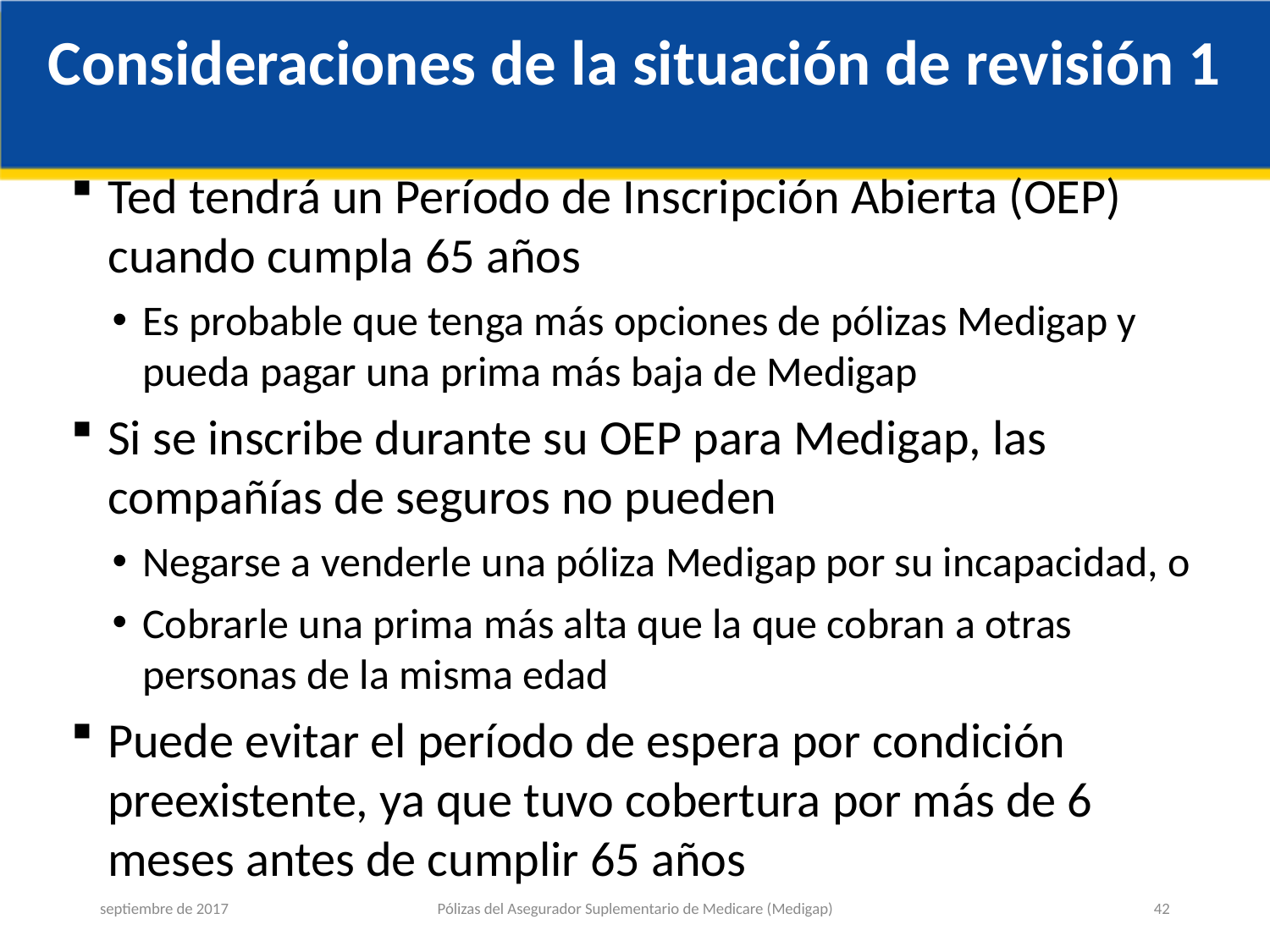

# Consideraciones de la situación de revisión 1
Ted tendrá un Período de Inscripción Abierta (OEP) cuando cumpla 65 años
Es probable que tenga más opciones de pólizas Medigap y pueda pagar una prima más baja de Medigap
Si se inscribe durante su OEP para Medigap, las compañías de seguros no pueden
Negarse a venderle una póliza Medigap por su incapacidad, o
Cobrarle una prima más alta que la que cobran a otras personas de la misma edad
Puede evitar el período de espera por condición preexistente, ya que tuvo cobertura por más de 6 meses antes de cumplir 65 años

septiembre de 2017
Pólizas del Asegurador Suplementario de Medicare (Medigap)
42